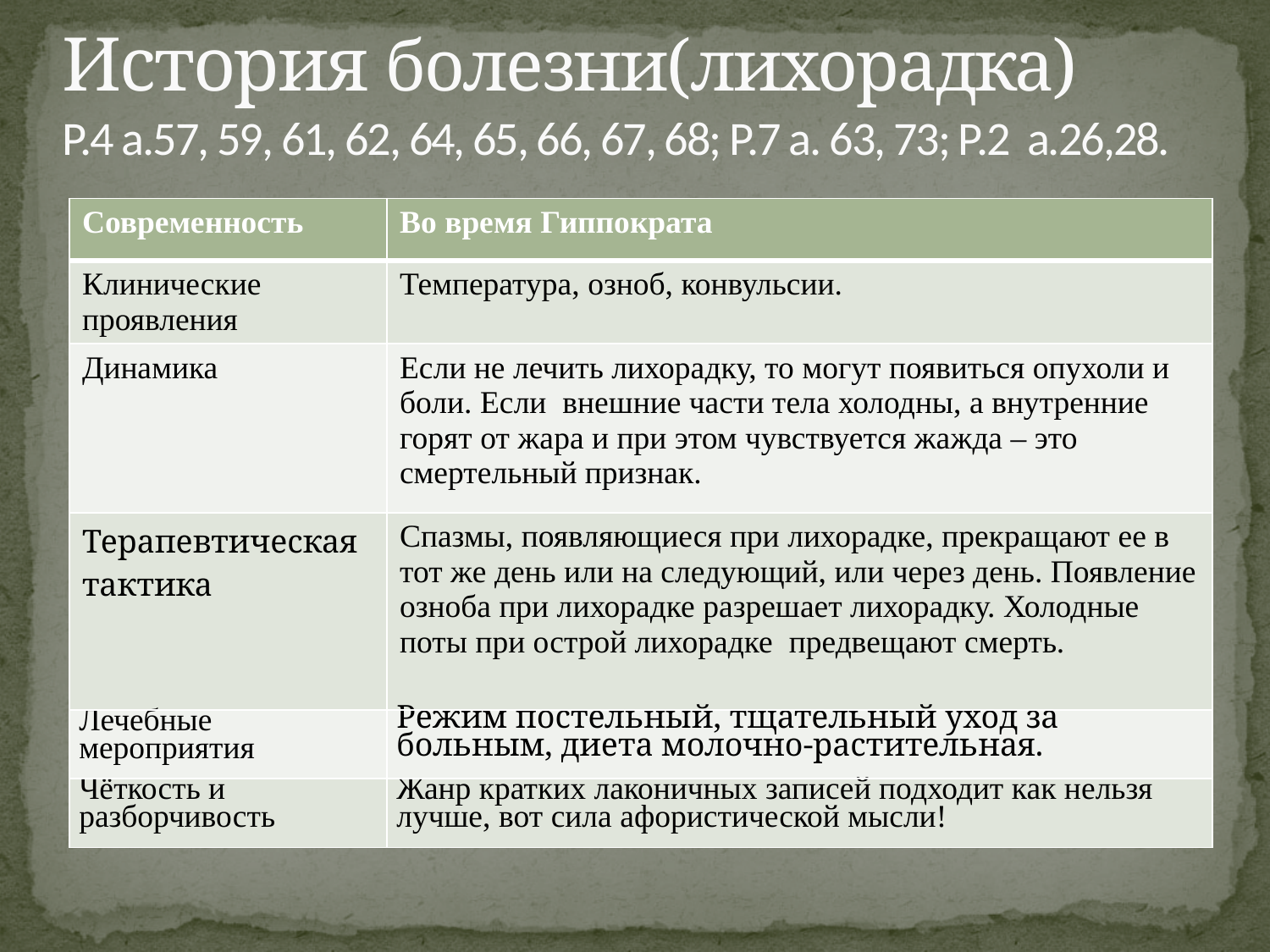

# История болезни(лихорадка) Р.4 а.57, 59, 61, 62, 64, 65, 66, 67, 68; Р.7 а. 63, 73; Р.2  а.26,28.
| Современность | Во время Гиппократа |
| --- | --- |
| Клинические проявления | Температура, озноб, конвульсии. |
| Динамика | Если не лечить лихорадку, то могут появиться опухоли и боли. Если внешние части тела холодны, а внутренние горят от жара и при этом чувствуется жажда – это смертельный признак. |
| Терапевтическая тактика | Спазмы, появляющиеся при лихорадке, прекращают ее в тот же день или на следующий, или через день. Появление озноба при лихорадке разрешает лихорадку. Холодные поты при острой лихорадке  предвещают смерть. |
| Лечебные мероприятия | Режим постельный, тщательный уход за больным, диета молочно-растительная. |
| Чёткость и разборчивость | Жанр кратких лаконичных записей подходит как нельзя лучше, вот сила афористической мысли! |